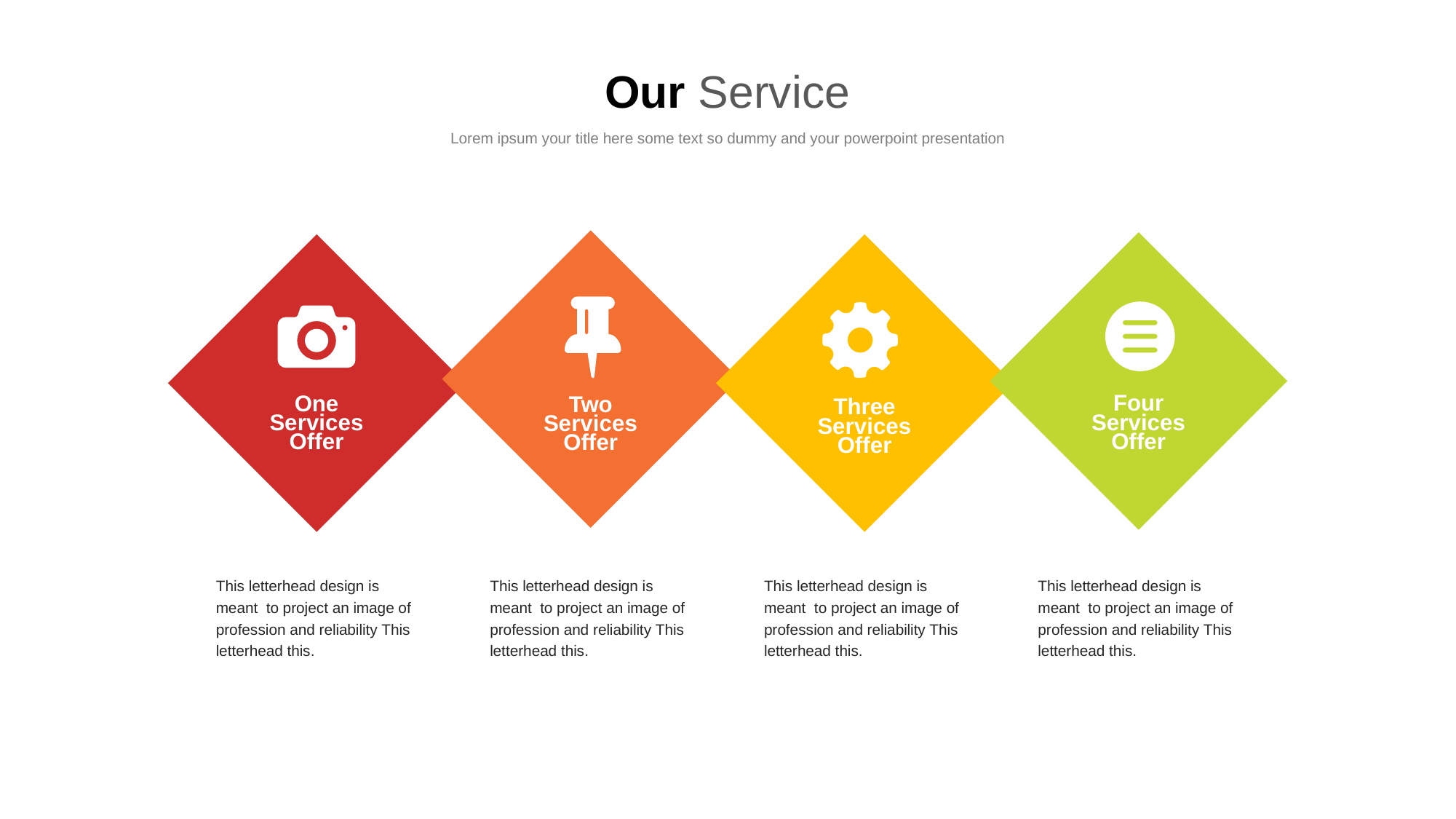

# Our Service
Lorem ipsum your title here some text so dummy and your powerpoint presentation

Two
Services
Offer

Four
Services
Offer

Three
Services
Offer

One
Services
Offer
This letterhead design is meant  to project an image of profession and reliability This letterhead this.
This letterhead design is meant  to project an image of profession and reliability This letterhead this.
This letterhead design is meant  to project an image of profession and reliability This letterhead this.
This letterhead design is meant  to project an image of profession and reliability This letterhead this.